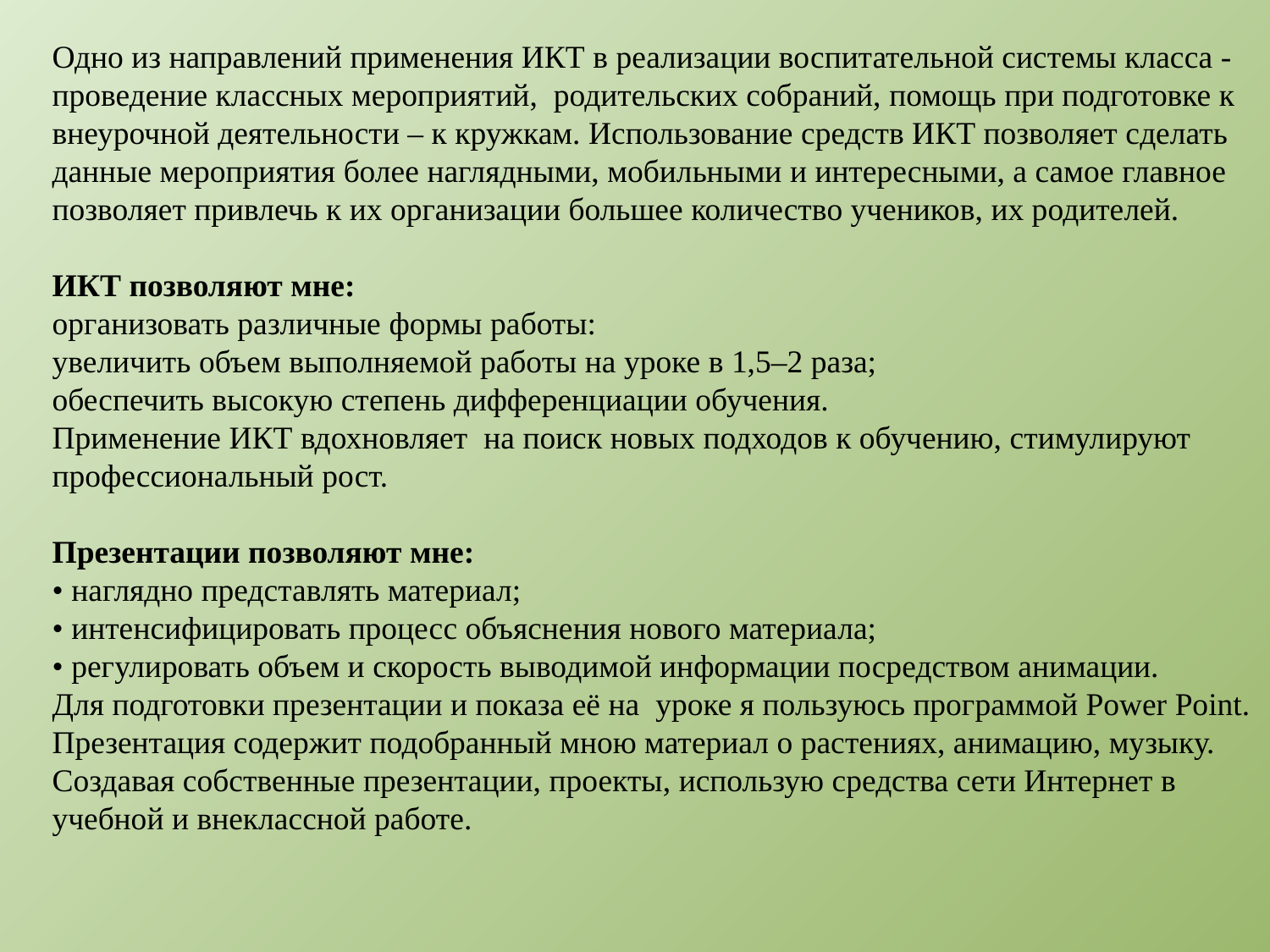

Одно из направлений применения ИКТ в реализации воспитательной системы класса - проведение классных мероприятий,  родительских собраний, помощь при подготовке к внеурочной деятельности – к кружкам. Использование средств ИКТ позволяет сделать данные мероприятия более наглядными, мобильными и интересными, а самое главное позволяет привлечь к их организации большее количество учеников, их родителей.

ИКТ позволяют мне:
организовать различные формы работы:
увеличить объем выполняемой работы на уроке в 1,5–2 раза;
обеспечить высокую степень дифференциации обучения.
Применение ИКТ вдохновляет  на поиск новых подходов к обучению, стимулируют профессиональный рост.

Презентации позволяют мне:
• наглядно представлять материал;
• интенсифицировать процесс объяснения нового материала;
• регулировать объем и скорость выводимой информации посредством анимации.
Для подготовки презентации и показа её на  уроке я пользуюсь программой Power Point. Презентация содержит подобранный мною материал о растениях, анимацию, музыку.
Создавая собственные презентации, проекты, использую средства сети Интернет в учебной и внеклассной работе.